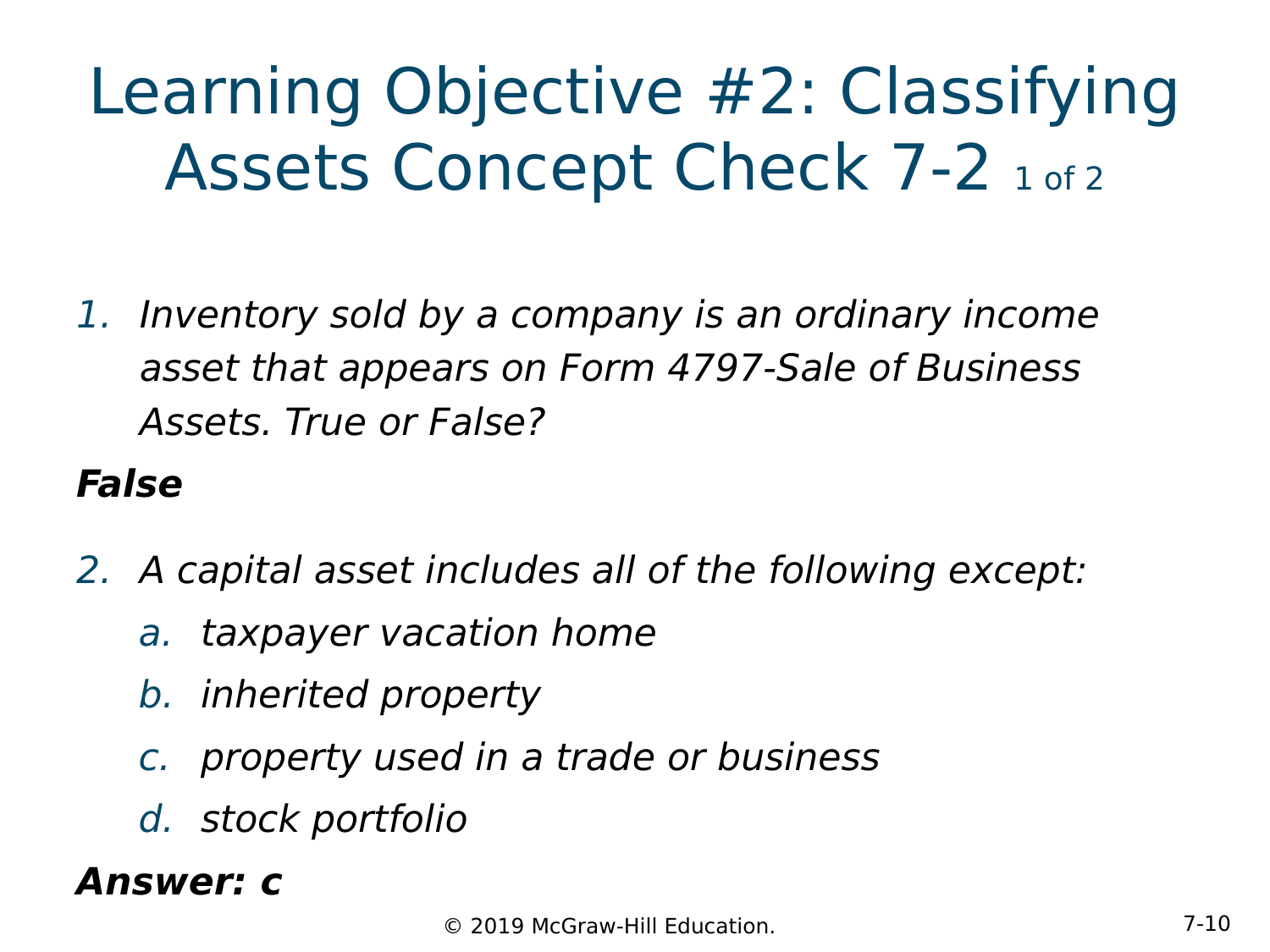

# Learning Objective #2: Classifying Assets Concept Check 7-2 1 of 2
Inventory sold by a company is an ordinary income asset that appears on Form 4797-Sale of Business Assets. True or False?
False
A capital asset includes all of the following except:
taxpayer vacation home
inherited property
property used in a trade or business
stock portfolio
Answer: c